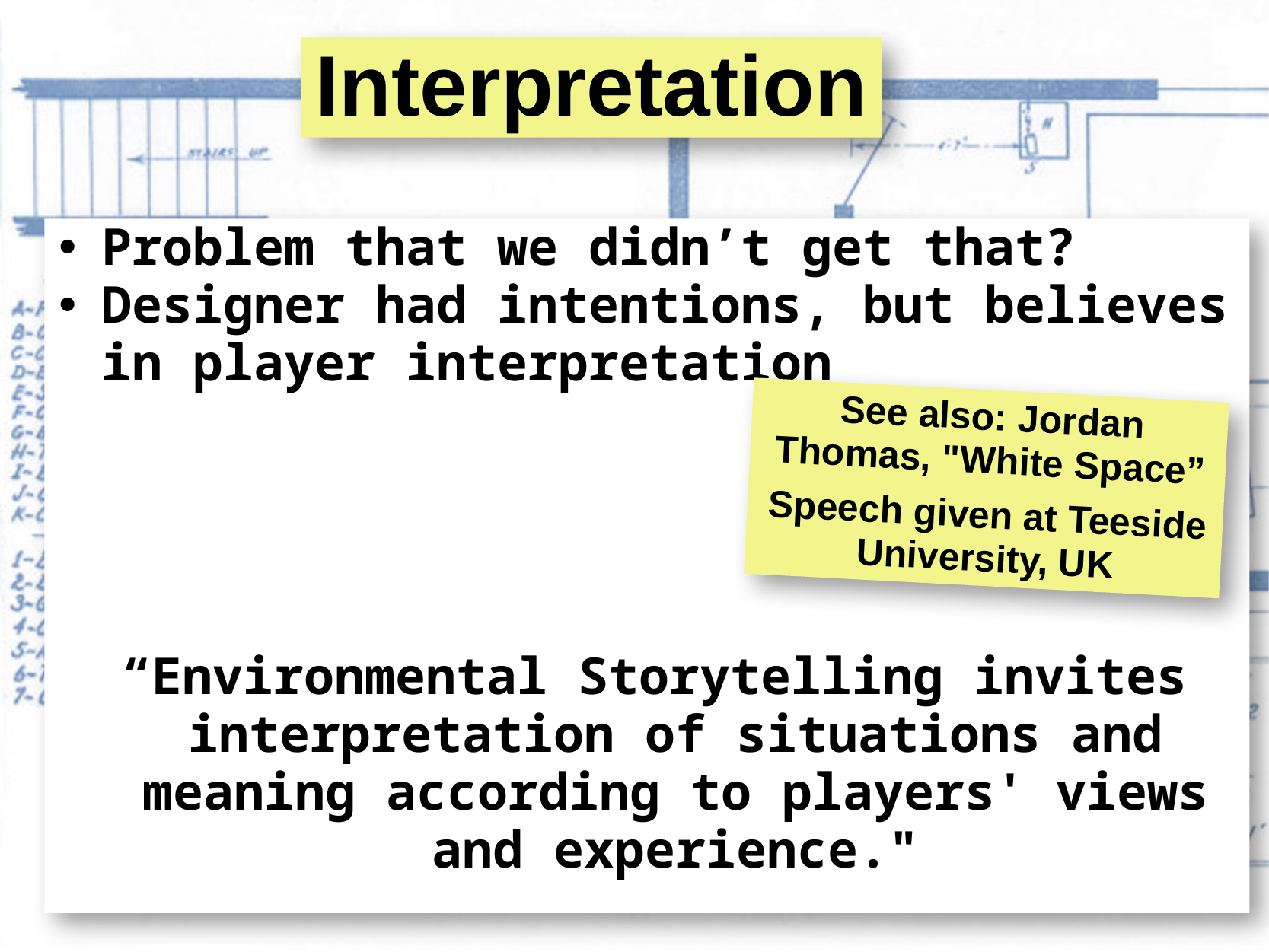

# Interpretation
Problem that we didn’t get that?
Designer had intentions, but believes in player interpretation

“Environmental Storytelling invites interpretation of situations and meaning according to players' views and experience."

See also: Jordan Thomas, "White Space”
Speech given at Teeside University, UK